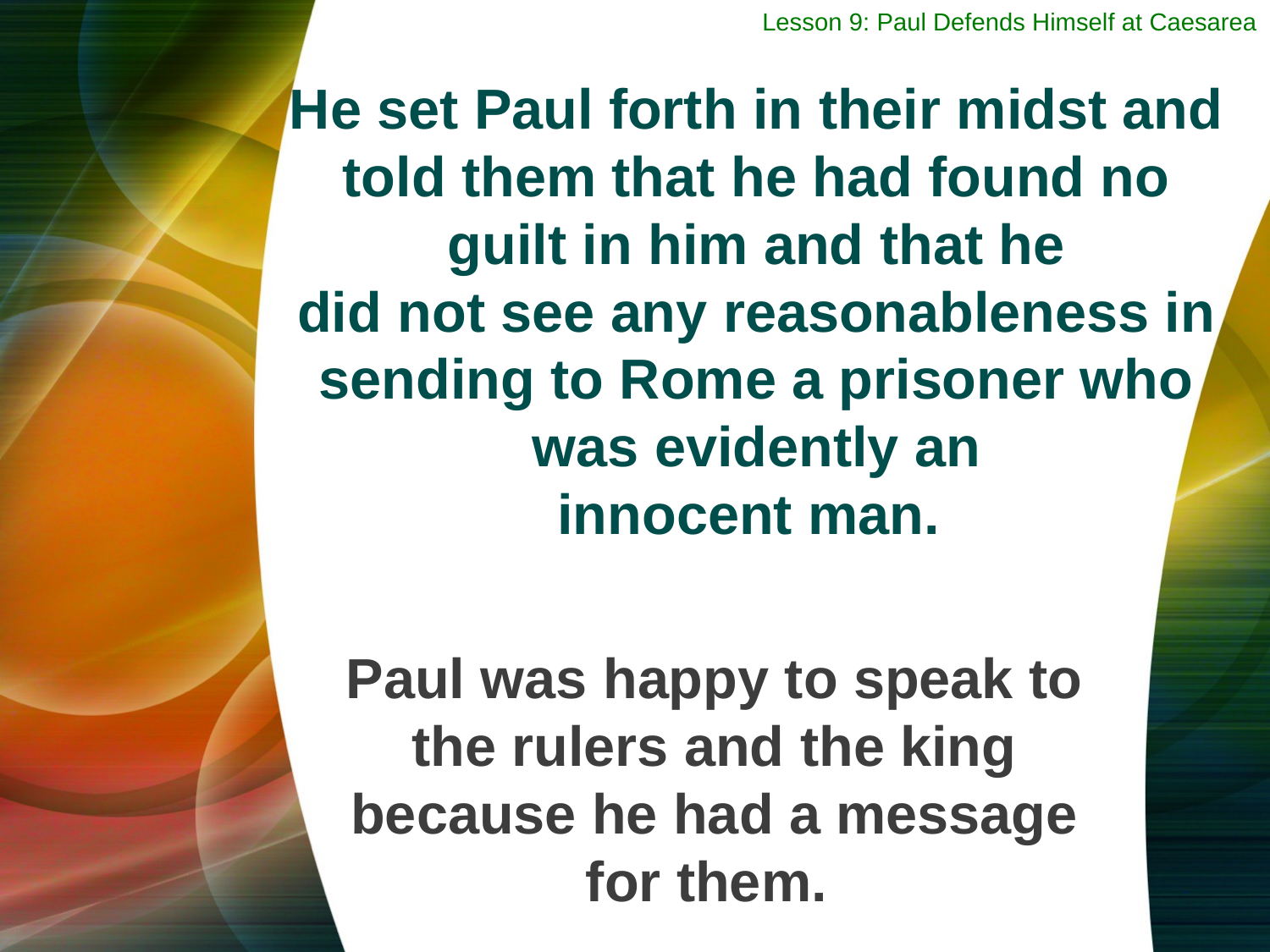

Lesson 9: Paul Defends Himself at Caesarea
He set Paul forth in their midst and told them that he had found no guilt in him and that he
did not see any reasonableness in sending to Rome a prisoner who was evidently an
innocent man.
Paul was happy to speak to the rulers and the king because he had a message
for them.